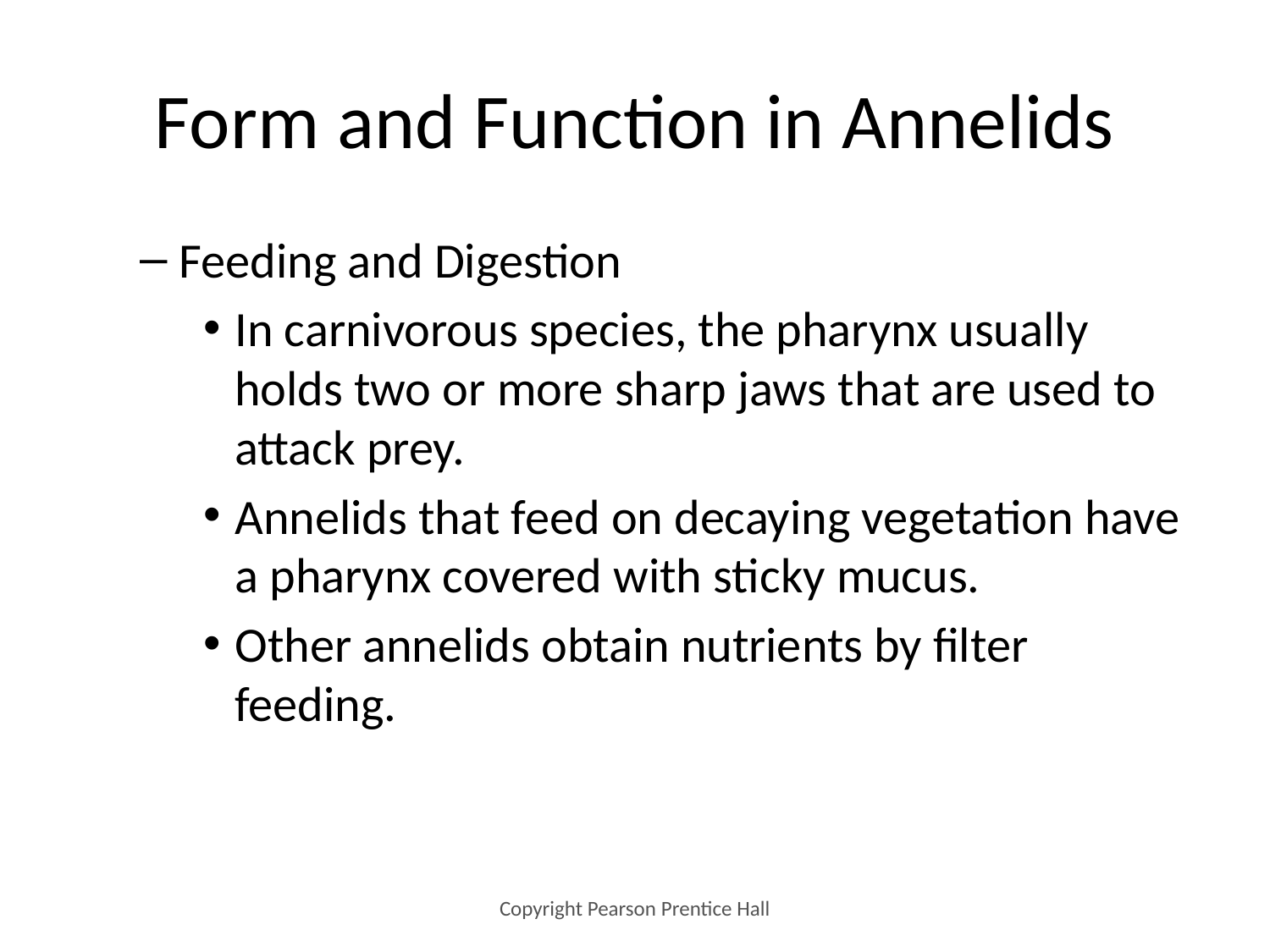

# Form and Function in Annelids
Feeding and Digestion
In carnivorous species, the pharynx usually holds two or more sharp jaws that are used to attack prey.
Annelids that feed on decaying vegetation have a pharynx covered with sticky mucus.
Other annelids obtain nutrients by filter feeding.
Copyright Pearson Prentice Hall